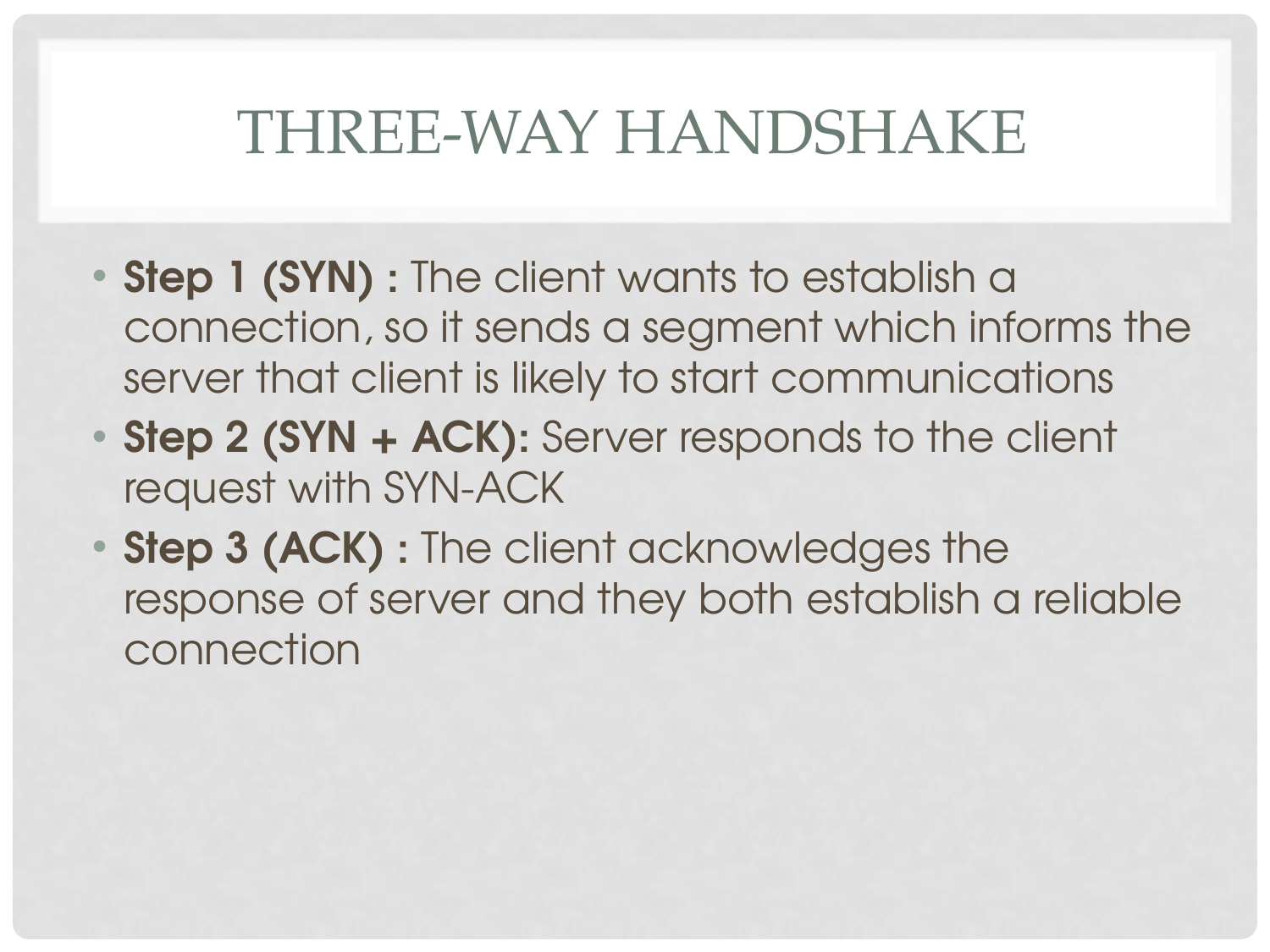

# Three-way handshake
Step 1 (SYN) : The client wants to establish a connection, so it sends a segment which informs the server that client is likely to start communications
Step 2 (SYN + ACK): Server responds to the client request with SYN-ACK
Step 3 (ACK) : The client acknowledges the response of server and they both establish a reliable connection